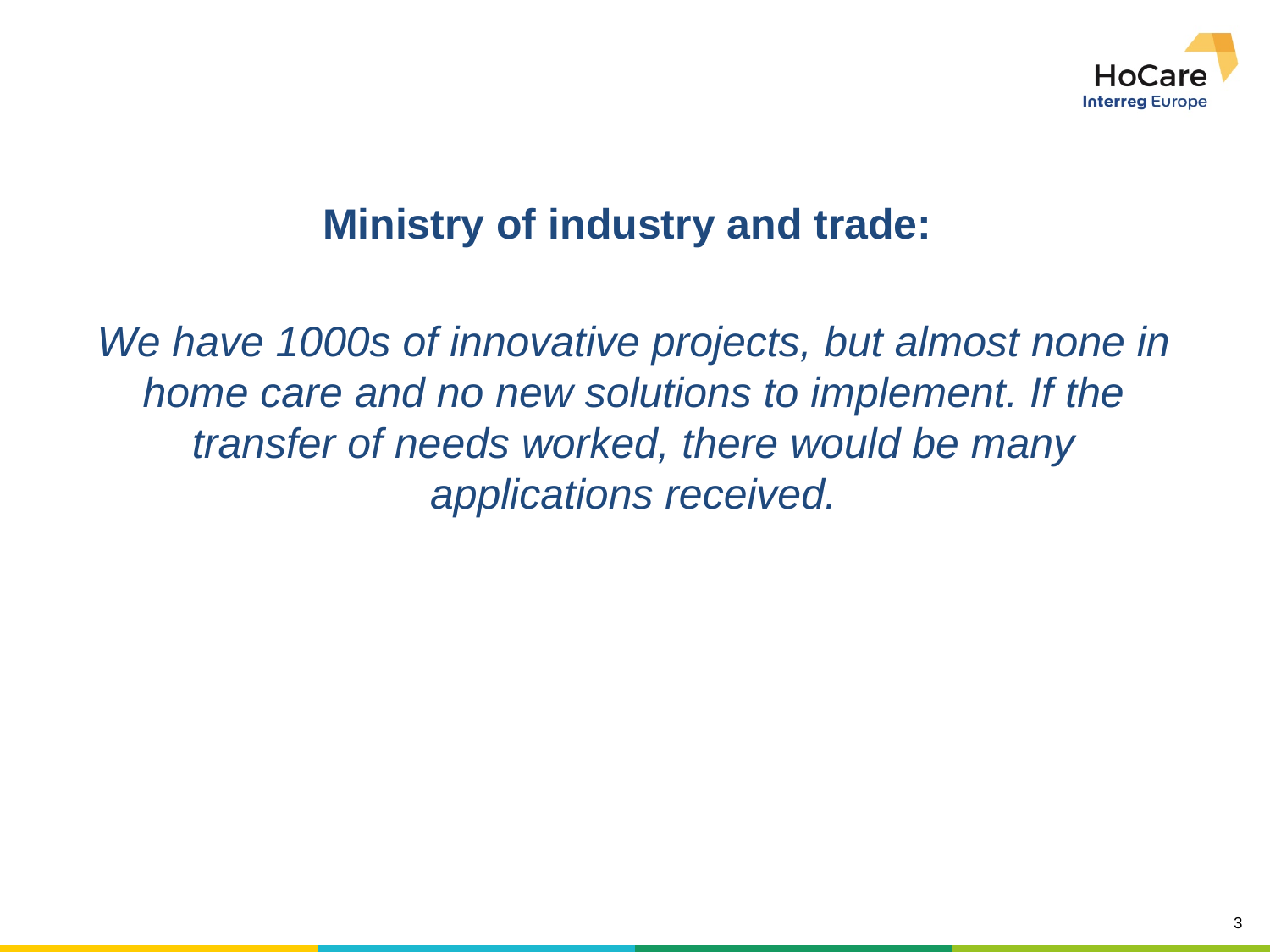

#
Ministry of industry and trade:

We have 1000s of innovative projects, but almost none in home care and no new solutions to implement. If the transfer of needs worked, there would be many applications received.